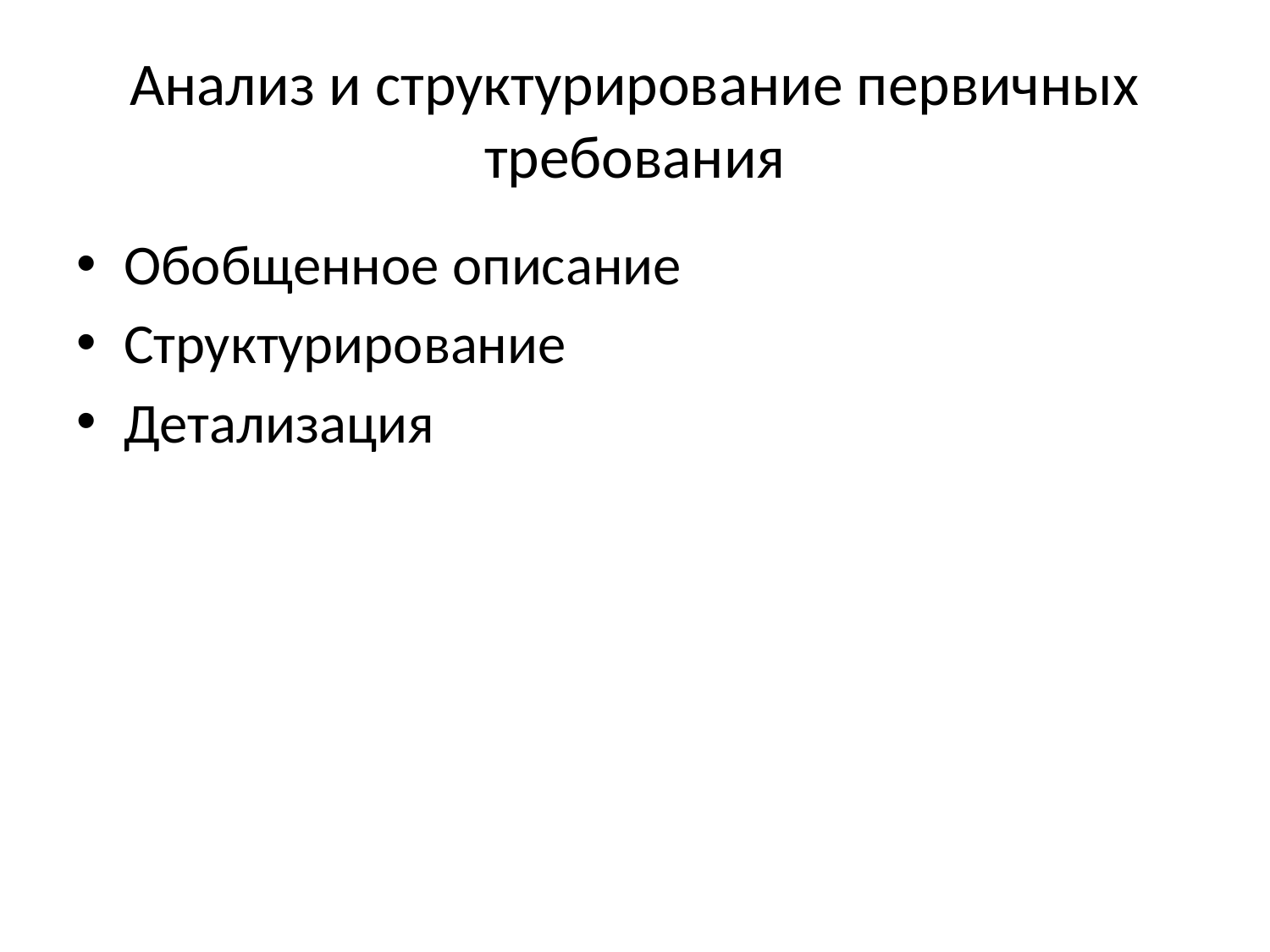

# Анализ и структурирование первичных требования
Обобщенное описание
Структурирование
Детализация